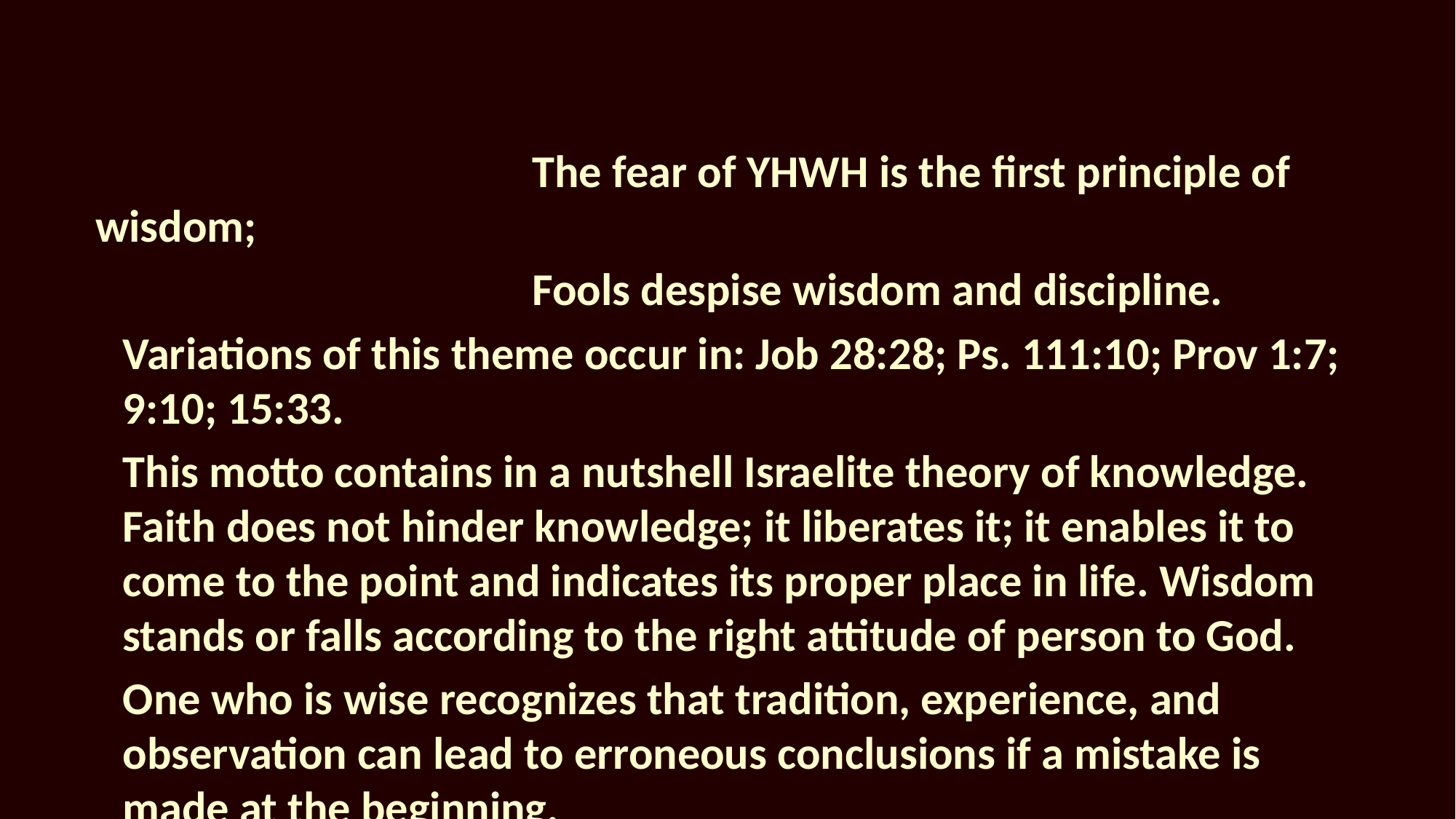

The fear of YHWH is the first principle of wisdom;
				Fools despise wisdom and discipline.
Variations of this theme occur in: Job 28:28; Ps. 111:10; Prov 1:7; 9:10; 15:33.
This motto contains in a nutshell Israelite theory of knowledge. Faith does not hinder knowledge; it liberates it; it enables it to come to the point and indicates its proper place in life. Wisdom stands or falls according to the right attitude of person to God.
One who is wise recognizes that tradition, experience, and observation can lead to erroneous conclusions if a mistake is made at the beginning.